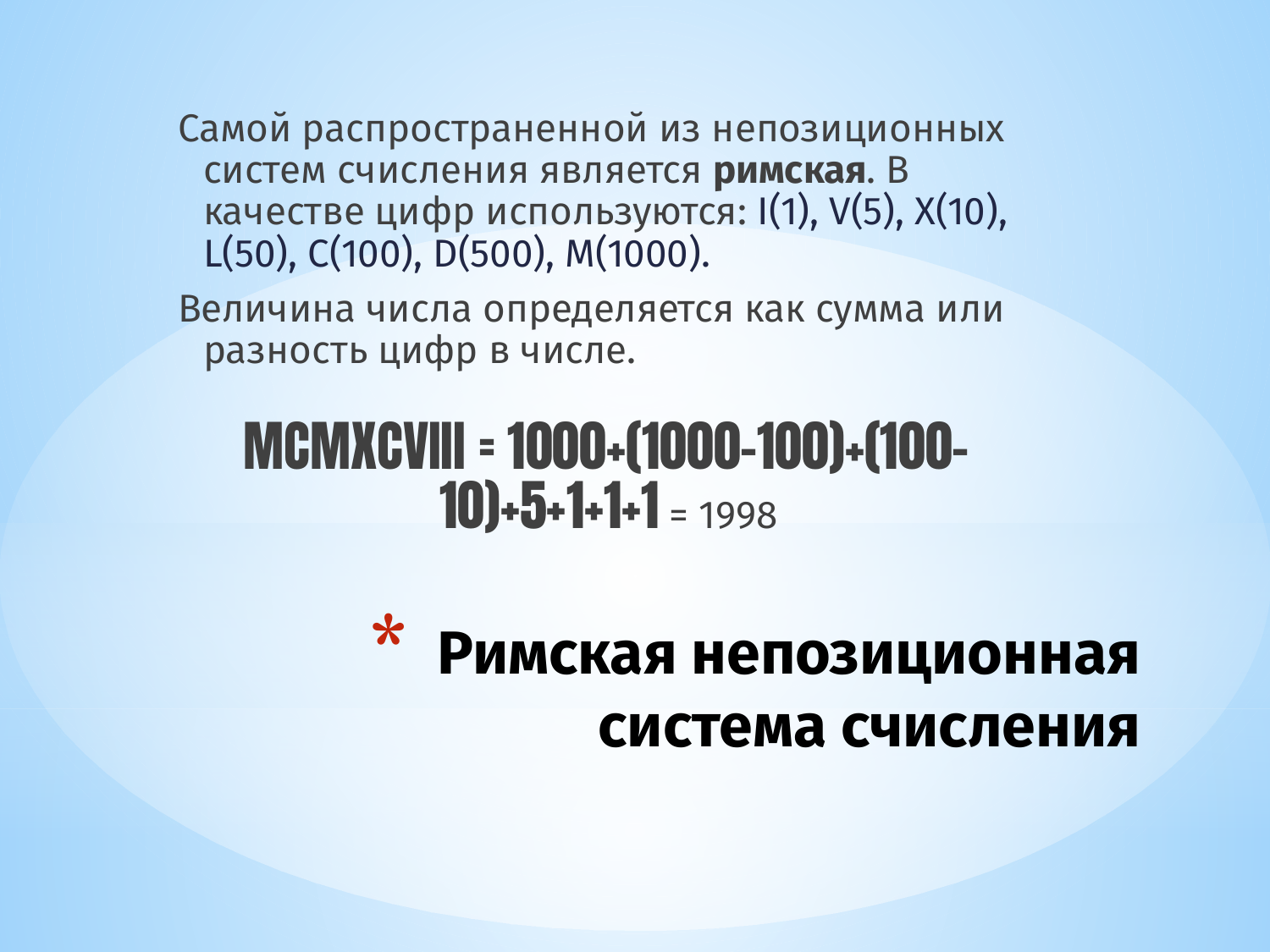

Самой распространенной из непозиционных систем счисления является римская. В качестве цифр используются: I(1), V(5), X(10), L(50), C(100), D(500), M(1000).
Величина числа определяется как сумма или разность цифр в числе.
MCMXCVIII = 1000+(1000-100)+(100-10)+5+1+1+1 = 1998
# Римская непозиционная система счисления